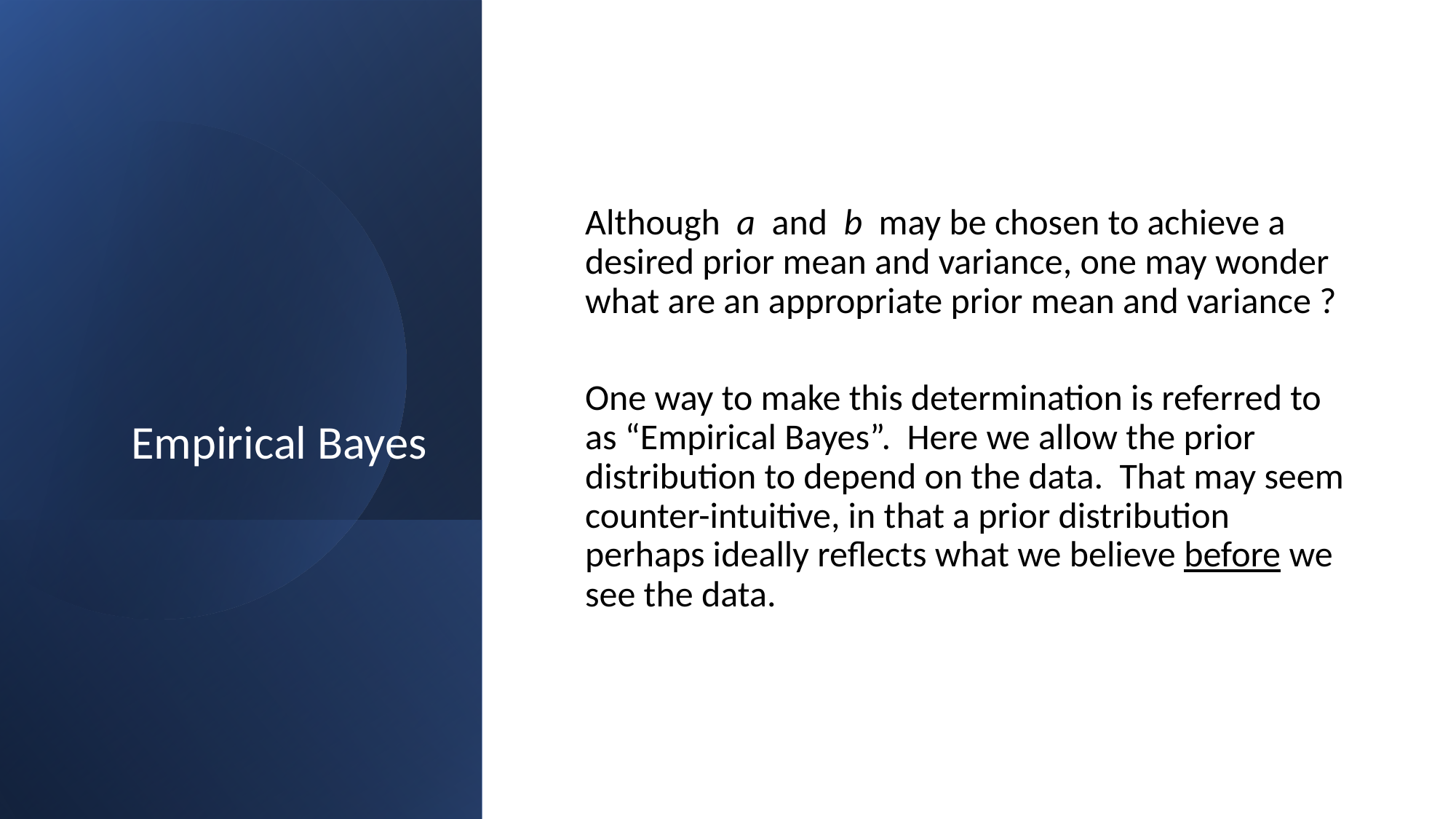

# Empirical Bayes
Although  a  and  b  may be chosen to achieve a desired prior mean and variance, one may wonder what are an appropriate prior mean and variance ?

One way to make this determination is referred to as “Empirical Bayes”.  Here we allow the prior distribution to depend on the data.  That may seem counter-intuitive, in that a prior distribution perhaps ideally reflects what we believe before we see the data.